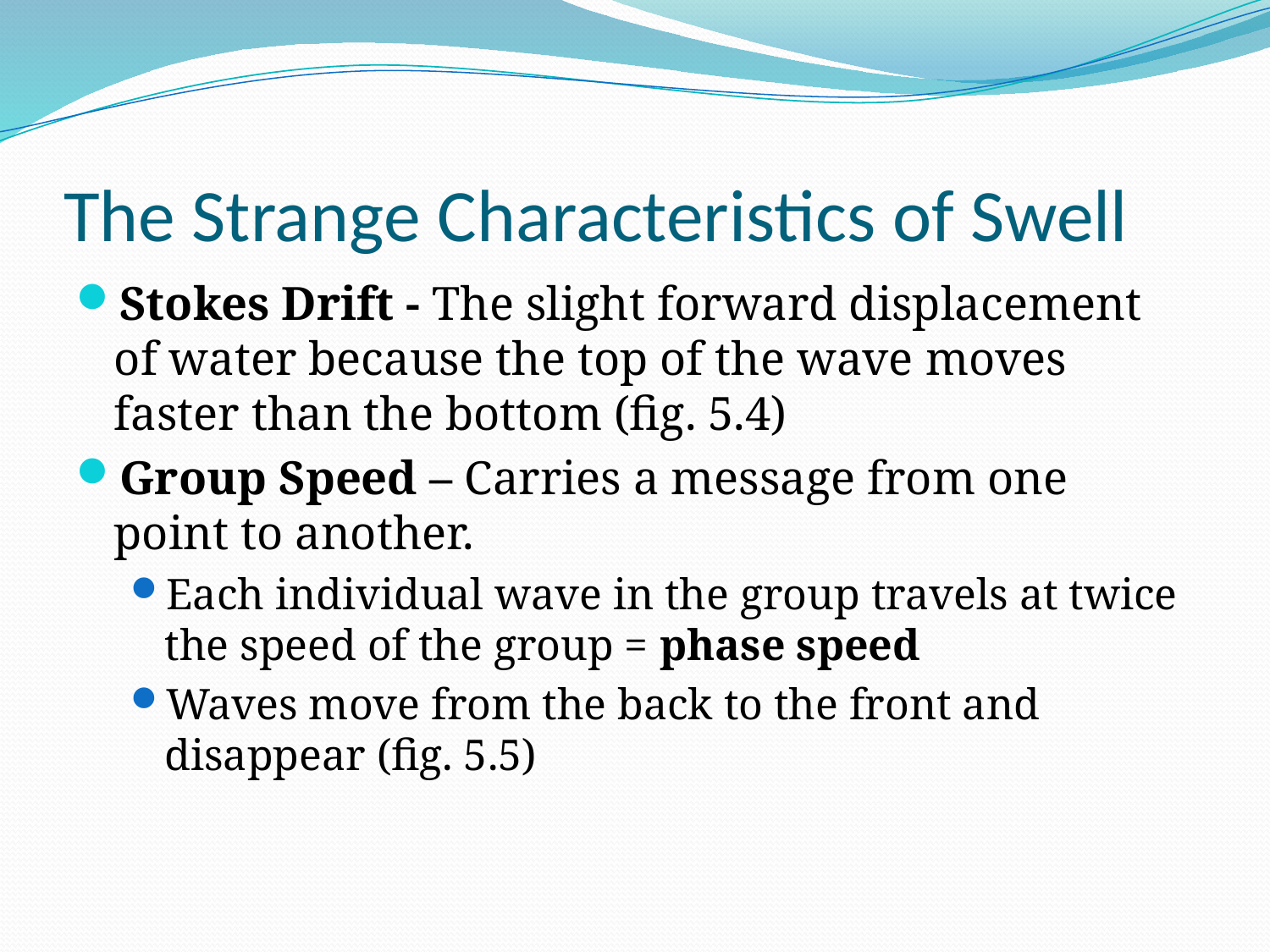

# The Strange Characteristics of Swell
Stokes Drift - The slight forward displacement of water because the top of the wave moves faster than the bottom (fig. 5.4)
Group Speed – Carries a message from one point to another.
Each individual wave in the group travels at twice the speed of the group = phase speed
Waves move from the back to the front and disappear (fig. 5.5)